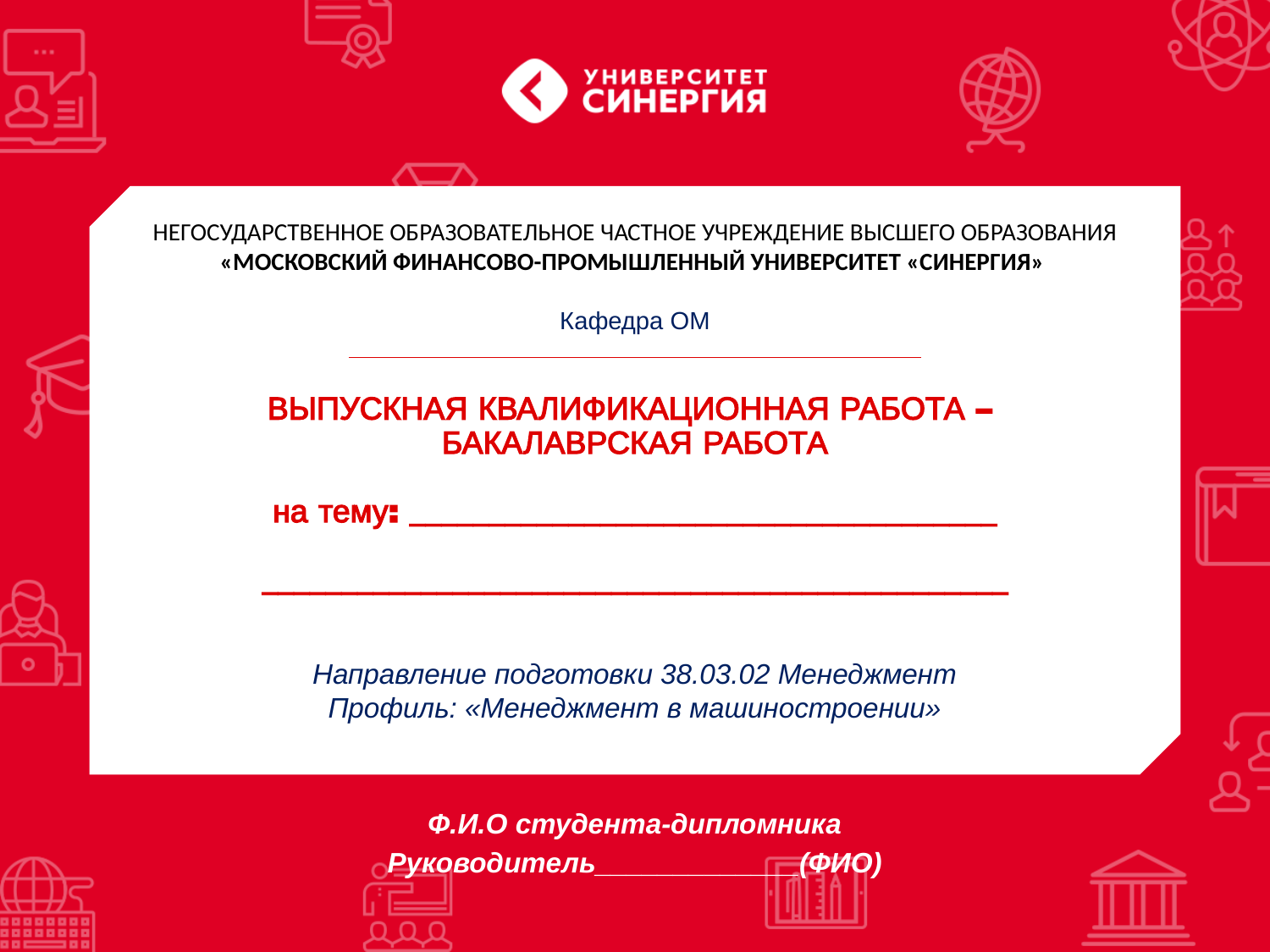

НЕГОСУДАРСТВЕННОЕ ОБРАЗОВАТЕЛЬНОЕ ЧАСТНОЕ УЧРЕЖДЕНИЕ ВЫСШЕГО ОБРАЗОВАНИЯ
«МОСКОВСКИЙ ФИНАНСОВО-ПРОМЫШЛЕННЫЙ УНИВЕРСИТЕТ «СИНЕРГИЯ»

Кафедра ОМ

# ВЫПУСКНАЯ КВАЛИФИКАЦИОННАЯ РАБОТА – БАКАЛАВРСКАЯ РАБОТА на тему: _____________________________________ _______________________________________________
Направление подготовки 38.03.02 Менеджмент
Профиль: «Менеджмент в машиностроении»
Ф.И.О студента-дипломника
Руководитель_____________(ФИО)

1